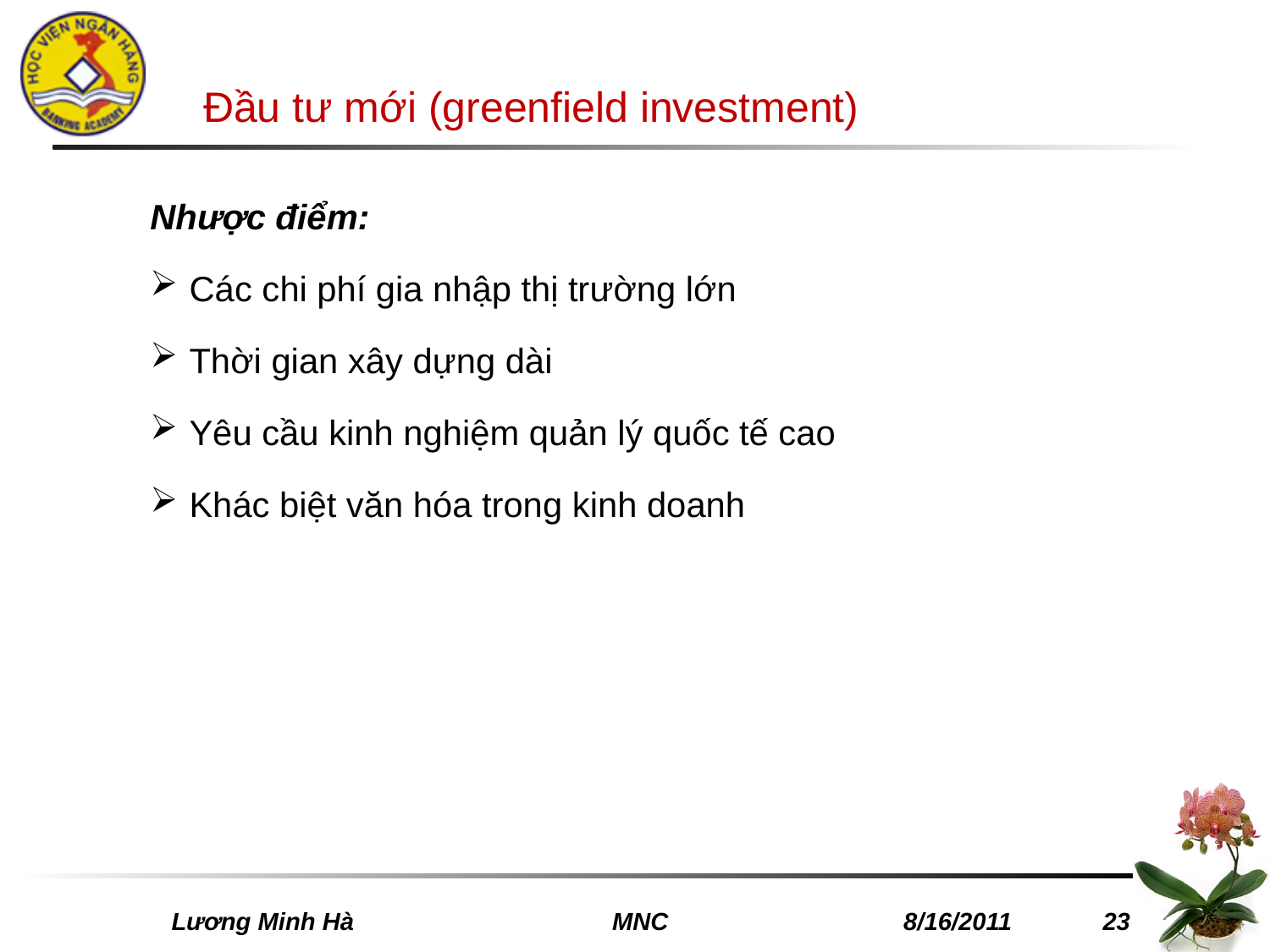

# Đầu tư mới (greenfield investment)
Nhược điểm:
Các chi phí gia nhập thị trường lớn
Thời gian xây dựng dài
Yêu cầu kinh nghiệm quản lý quốc tế cao
Khác biệt văn hóa trong kinh doanh
 Lương Minh Hà